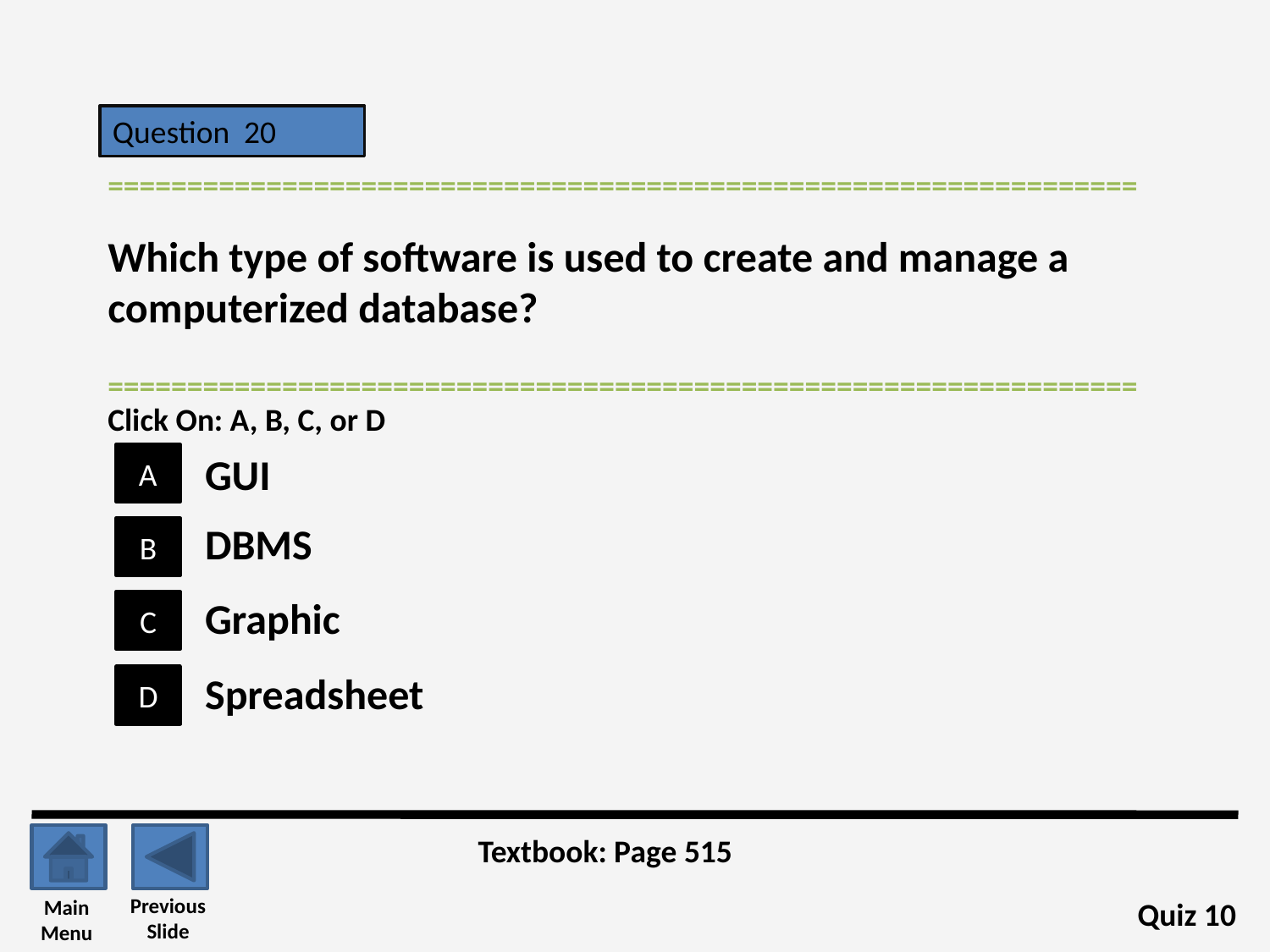

Question  20
=================================================================
Which type of software is used to create and manage a computerized database?
=================================================================
Click On: A, B, C, or D

GUI
A
DBMS
B
Graphic
C
Spreadsheet
D

Textbook: Page 515
Previous
Slide
Main
Menu
Quiz 10